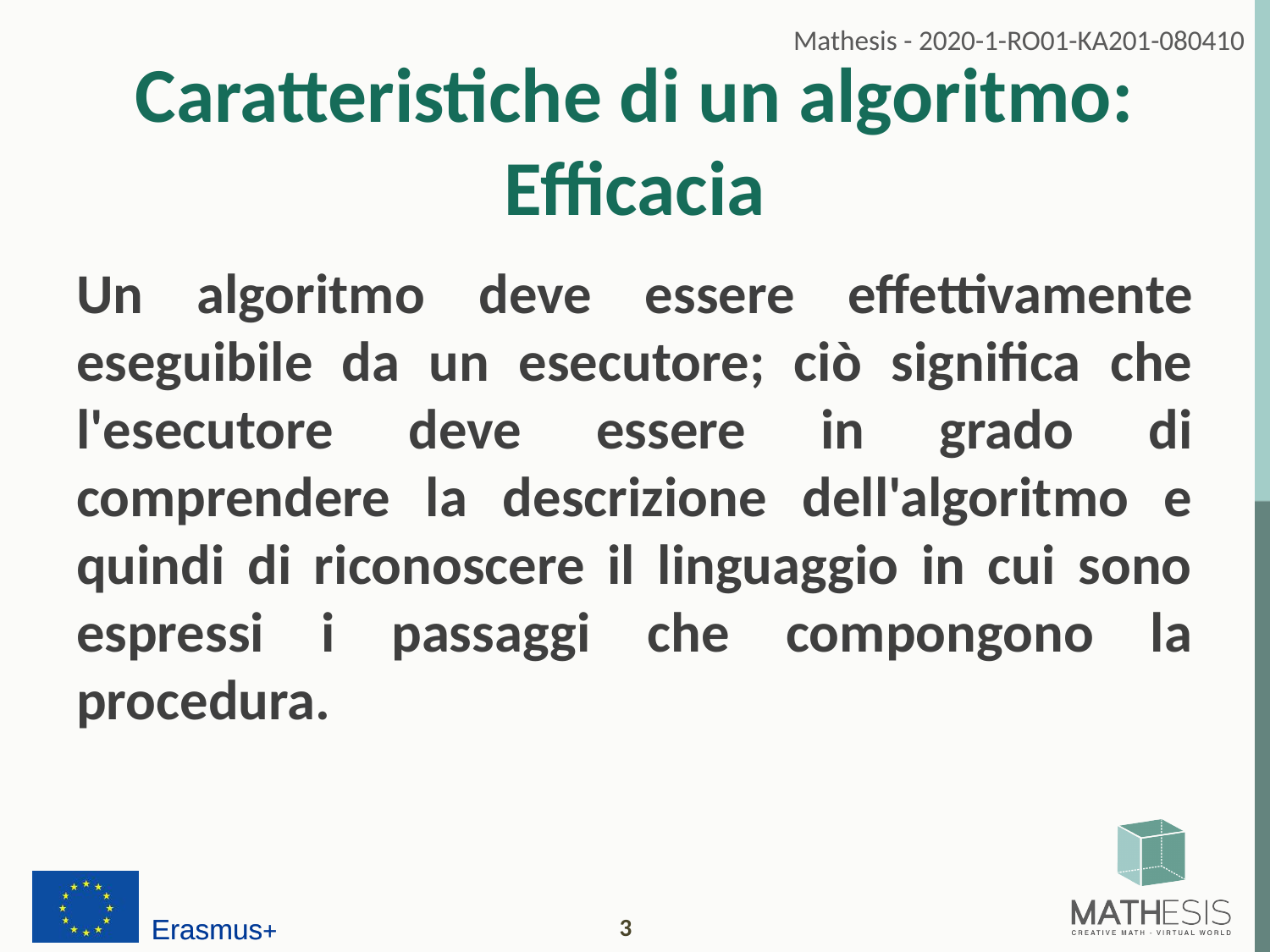

# Caratteristiche di un algoritmo:
Efficacia
Un algoritmo deve essere effettivamente eseguibile da un esecutore; ciò significa che l'esecutore deve essere in grado di comprendere la descrizione dell'algoritmo e quindi di riconoscere il linguaggio in cui sono espressi i passaggi che compongono la procedura.